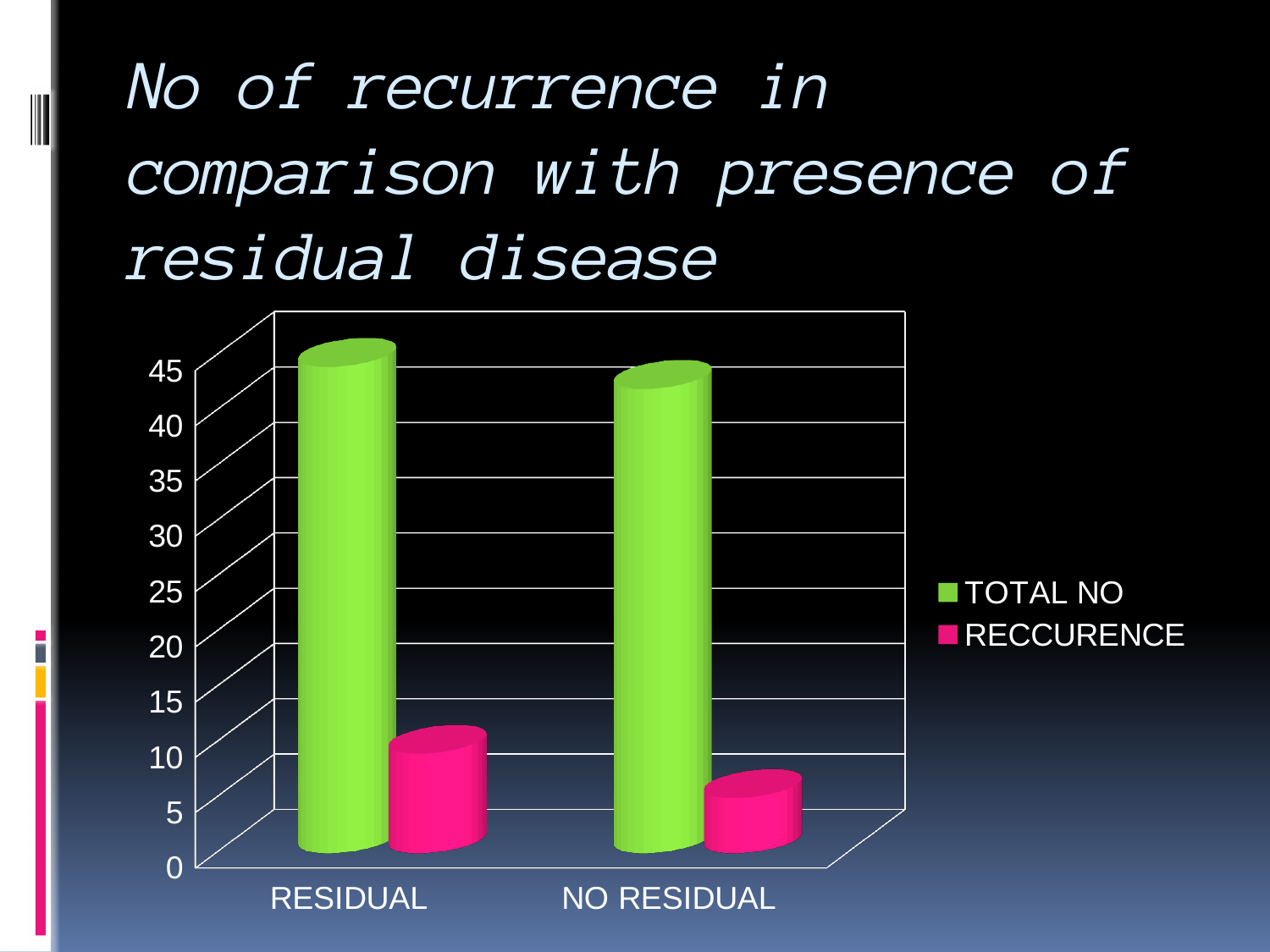

# No of recurrence in comparison with presence of residual disease

[unsupported chart]